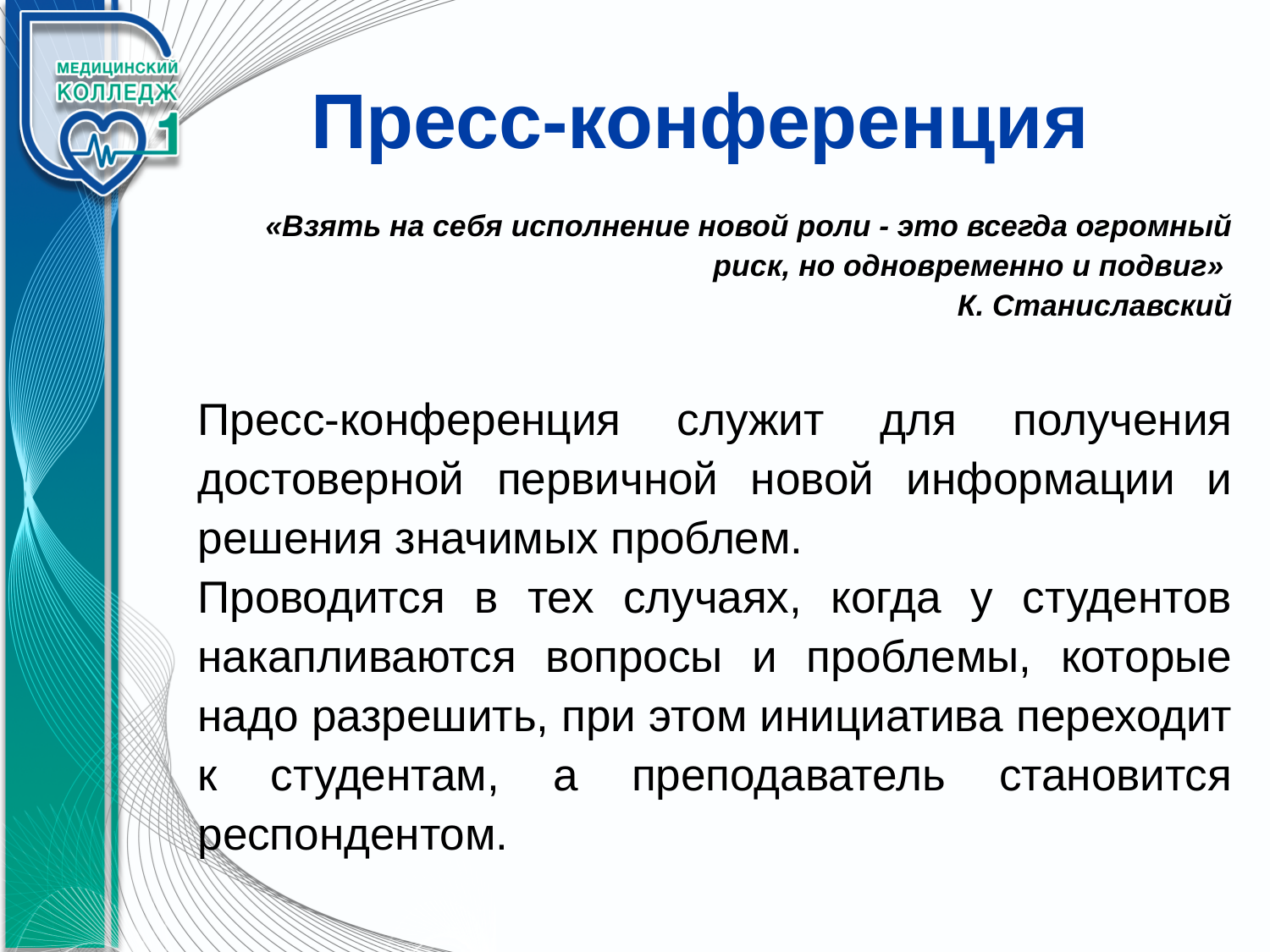

# Пресс-конференция
«Взять на себя исполнение новой роли - это всегда огромный риск, но одновременно и подвиг»
К. Станиславский

Пресс-конференция служит для получения достоверной первичной новой информации и решения значимых проблем.
Проводится в тех случаях, когда у студентов накапливаются вопросы и проблемы, которые надо разрешить, при этом инициатива переходит к студентам, а преподаватель становится респондентом.